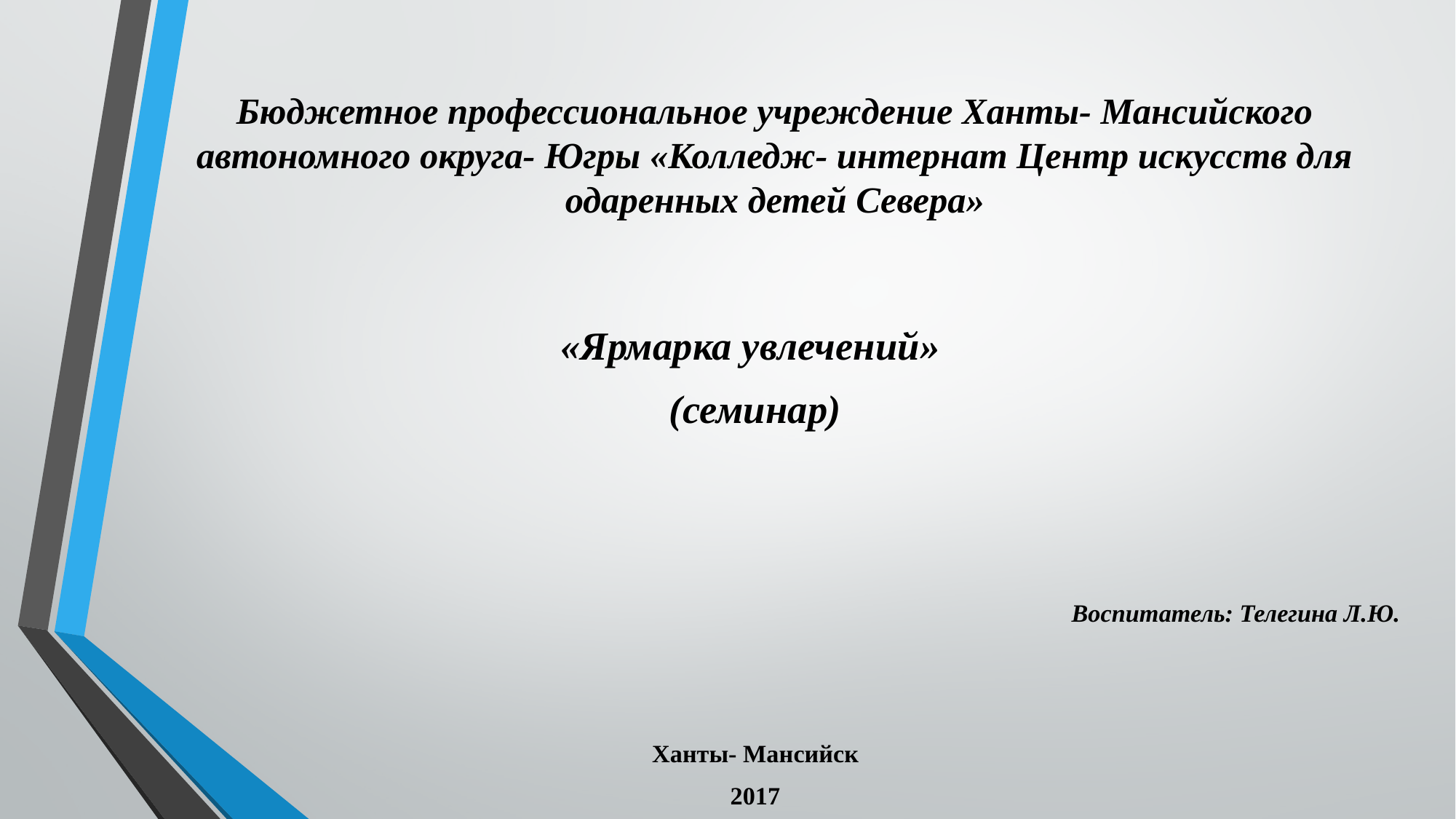

# Бюджетное профессиональное учреждение Ханты- Мансийского автономного округа- Югры «Колледж- интернат Центр искусств для одаренных детей Севера»
«Ярмарка увлечений»
(семинар)

Воспитатель: Телегина Л.Ю.

Ханты- Мансийск
2017